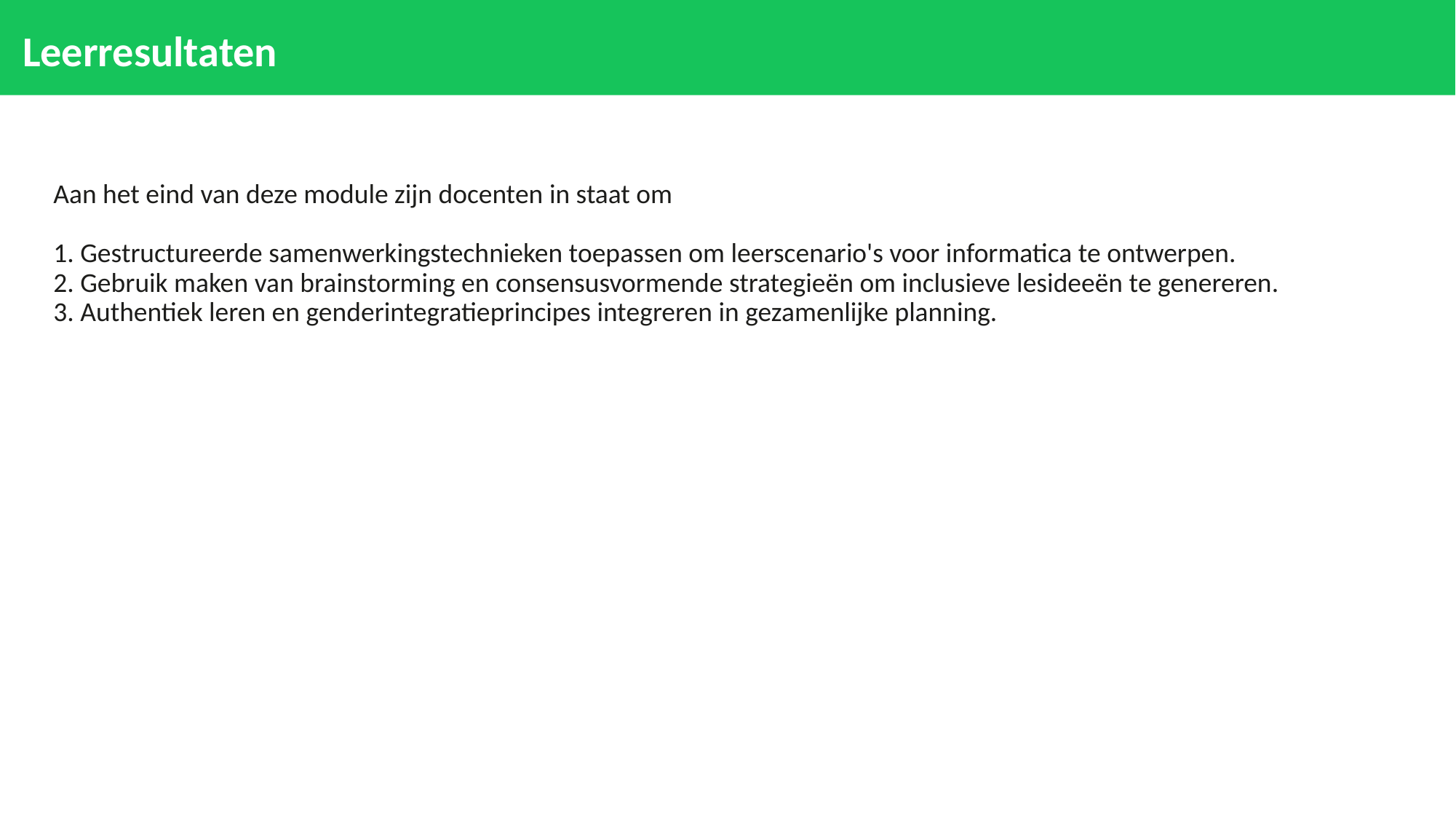

# Leerresultaten
Aan het eind van deze module zijn docenten in staat om

1. Gestructureerde samenwerkingstechnieken toepassen om leerscenario's voor informatica te ontwerpen.
2. Gebruik maken van brainstorming en consensusvormende strategieën om inclusieve lesideeën te genereren.
3. Authentiek leren en genderintegratieprincipes integreren in gezamenlijke planning.